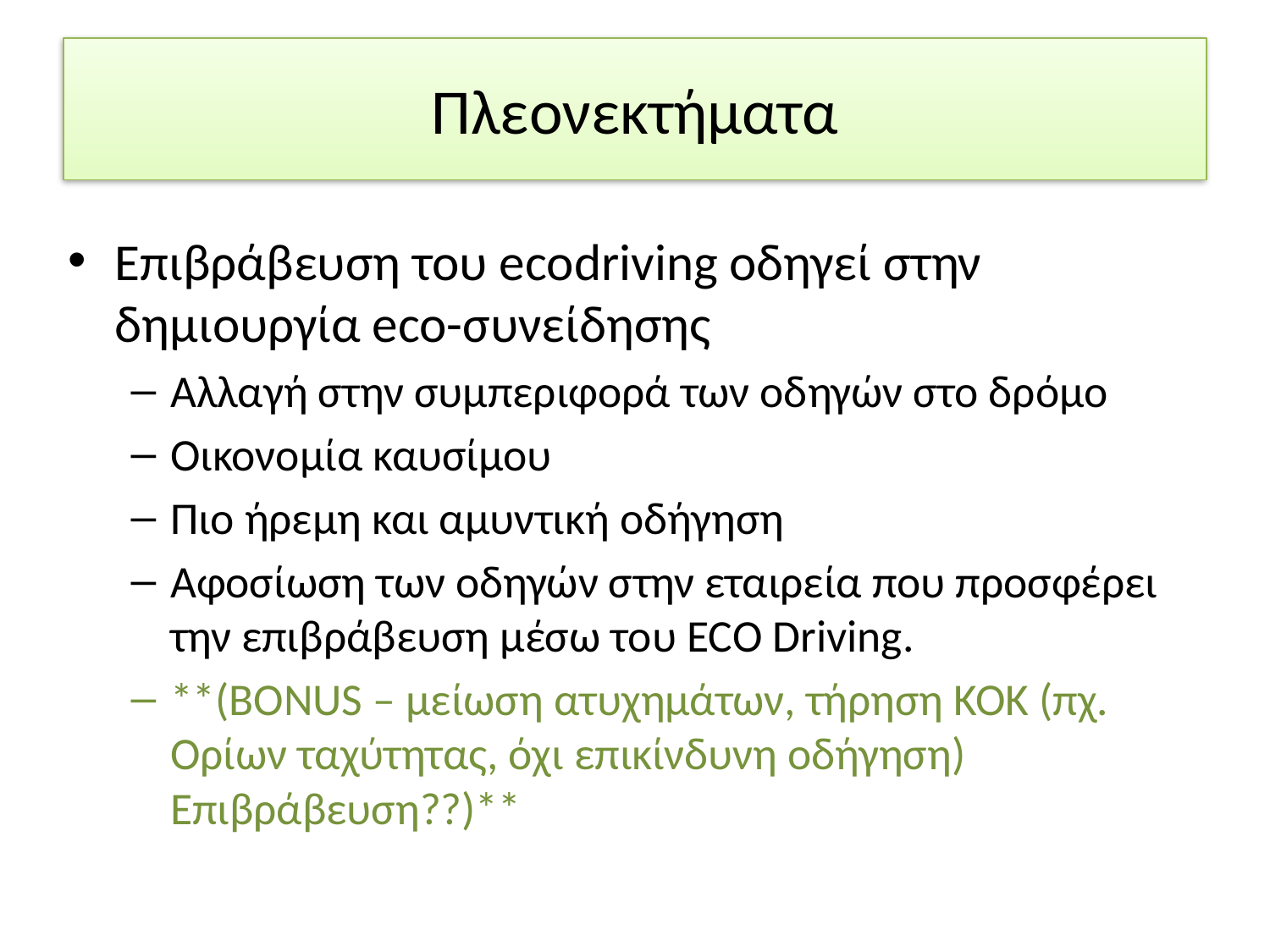

# Πλεονεκτήματα
Επιβράβευση του ecodriving οδηγεί στην δημιουργία eco-συνείδησης
Αλλαγή στην συμπεριφορά των οδηγών στο δρόμο
Οικονομία καυσίμου
Πιο ήρεμη και αμυντική οδήγηση
Αφοσίωση των οδηγών στην εταιρεία που προσφέρει την επιβράβευση μέσω του ECO Driving.
**(BONUS – μείωση ατυχημάτων, τήρηση ΚΟΚ (πχ. Ορίων ταχύτητας, όχι επικίνδυνη οδήγηση) Επιβράβευση??)**